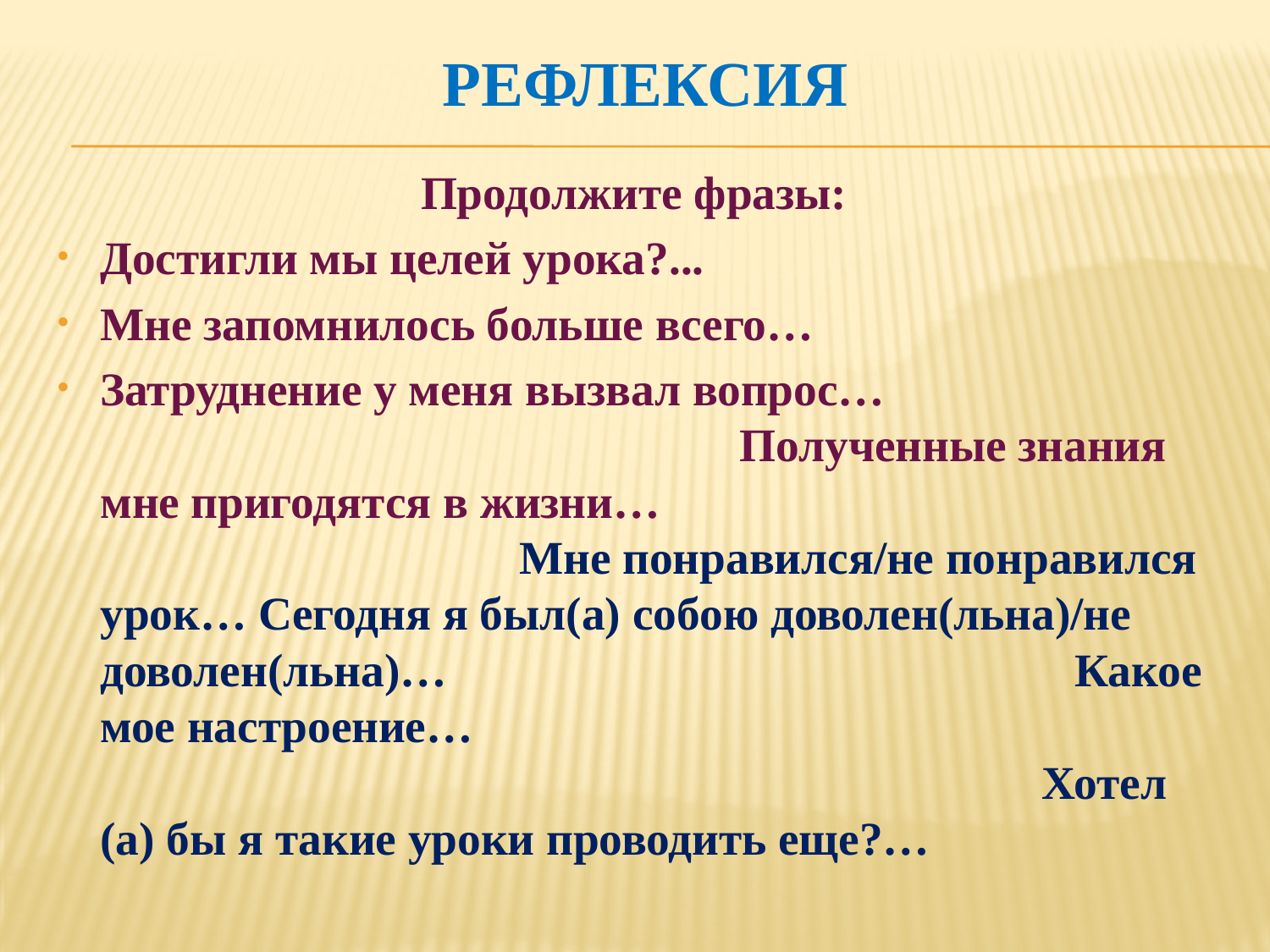

# Рефлексия
Продолжите фразы:
Достигли мы целей урока?...
Мне запомнилось больше всего…
Затруднение у меня вызвал вопрос…                                                                                    Полученные знания мне пригодятся в жизни…                                                                                     Мне понравился/не понравился урок… Сегодня я был(а) собою доволен(льна)/не доволен(льна)…                                                      Какое мое настроение…                                                                                                                                                  Хотел (а) бы я такие уроки проводить еще?…